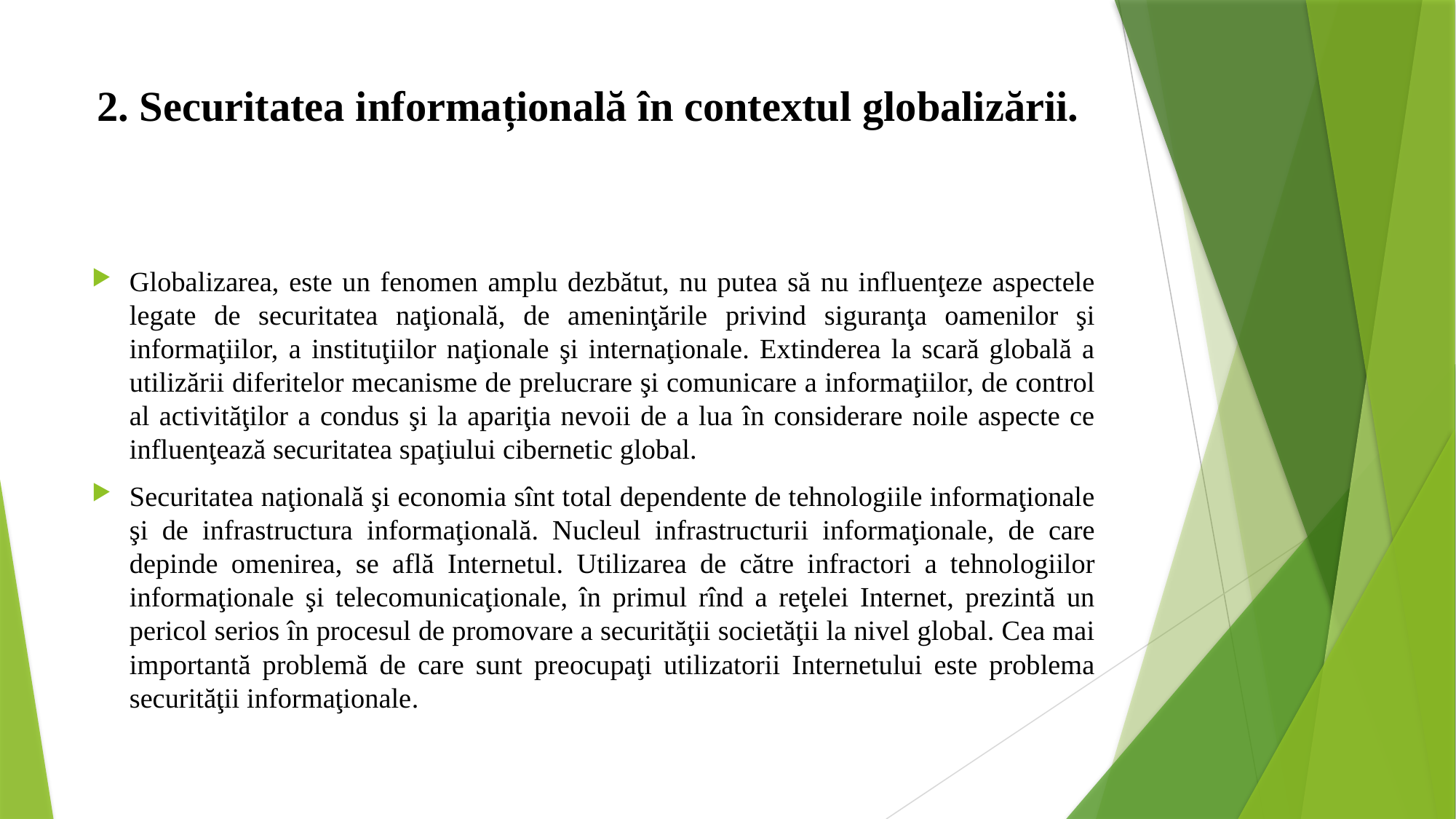

# 2. Securitatea informațională în contextul globalizării.
Globalizarea, este un fenomen amplu dezbătut, nu putea să nu influenţeze aspectele legate de securitatea naţională, de ameninţările privind siguranţa oamenilor şi informaţiilor, a instituţiilor naţionale şi internaţionale. Extinderea la scară globală a utilizării diferitelor mecanisme de prelucrare şi comunicare a informaţiilor, de control al activităţilor a condus şi la apariţia nevoii de a lua în considerare noile aspecte ce influenţează securitatea spaţiului cibernetic global.
Securitatea naţională şi economia sînt total dependente de tehnologiile informaţionale şi de infrastructura informaţională. Nucleul infrastructurii informaţionale, de care depinde omenirea, se află Internetul. Utilizarea de către infractori a tehnologiilor informaţionale şi telecomunicaţionale, în primul rînd a reţelei Internet, prezintă un pericol serios în procesul de promovare a securităţii societăţii la nivel global. Cea mai importantă problemă de care sunt preocupaţi utilizatorii Internetului este problema securităţii informaţionale.